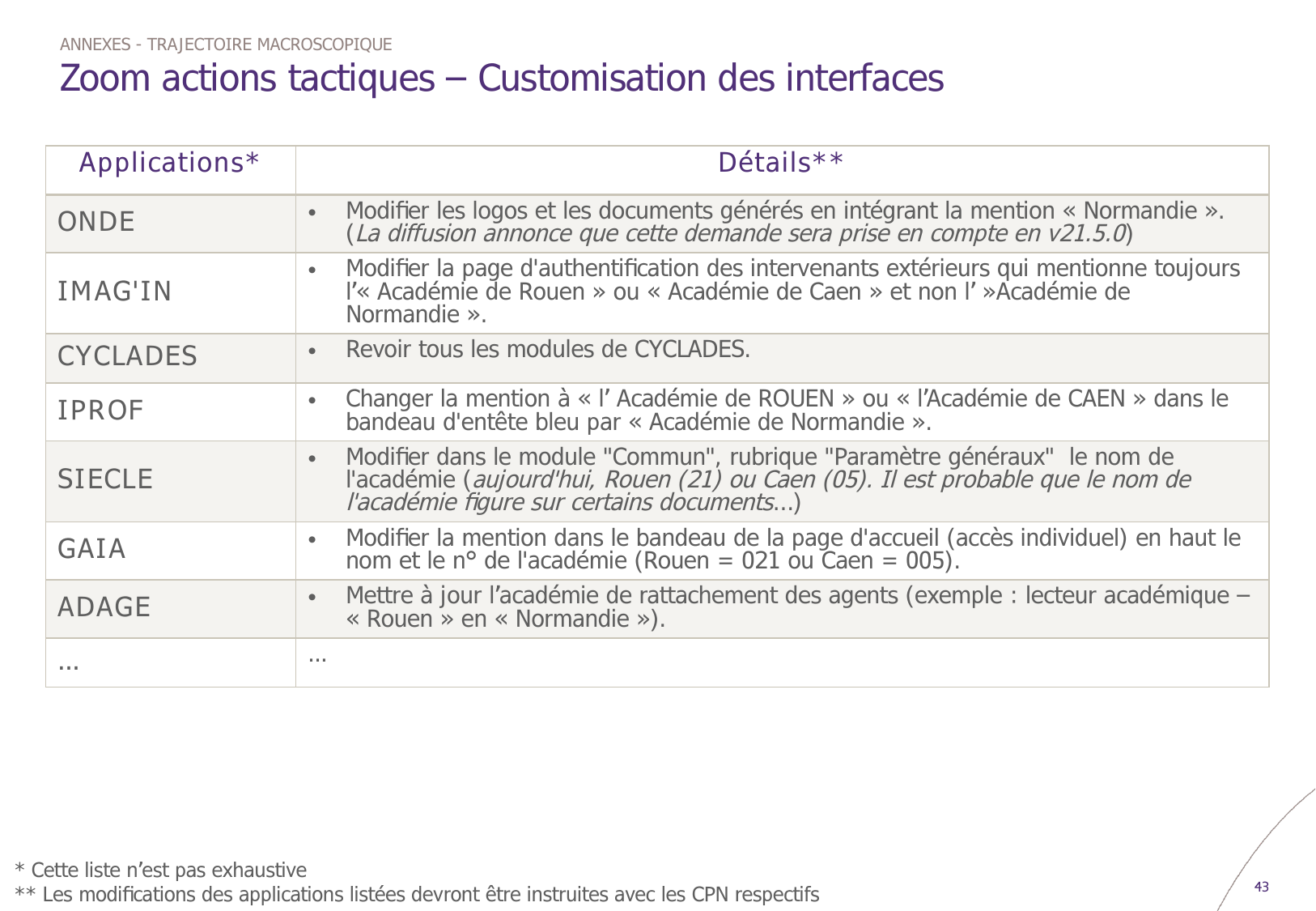

ANNEXES - Trajectoire macroscopique
# Zoom actions tactiques – Customisation des interfaces
| Applications\* | Détails\*\* |
| --- | --- |
| ONDE | Modifier les logos et les documents générés en intégrant la mention « Normandie ». (La diffusion annonce que cette demande sera prise en compte en v21.5.0) |
| IMAG'IN | Modifier la page d'authentification des intervenants extérieurs qui mentionne toujours l’« Académie de Rouen » ou « Académie de Caen » et non l’ »Académie de Normandie ». |
| CYCLADES | Revoir tous les modules de CYCLADES. |
| IPROF | Changer la mention à « l’ Académie de ROUEN » ou « l’Académie de CAEN » dans le bandeau d'entête bleu par « Académie de Normandie ». |
| SIECLE | Modifier dans le module "Commun", rubrique "Paramètre généraux"  le nom de l'académie (aujourd'hui, Rouen (21) ou Caen (05). Il est probable que le nom de l'académie figure sur certains documents...) |
| GAIA | Modifier la mention dans le bandeau de la page d'accueil (accès individuel) en haut le nom et le n° de l'académie (Rouen = 021 ou Caen = 005). |
| ADAGE | Mettre à jour l’académie de rattachement des agents (exemple : lecteur académique – « Rouen » en « Normandie »). |
| … | … |
* Cette liste n’est pas exhaustive
** Les modifications des applications listées devront être instruites avec les CPN respectifs